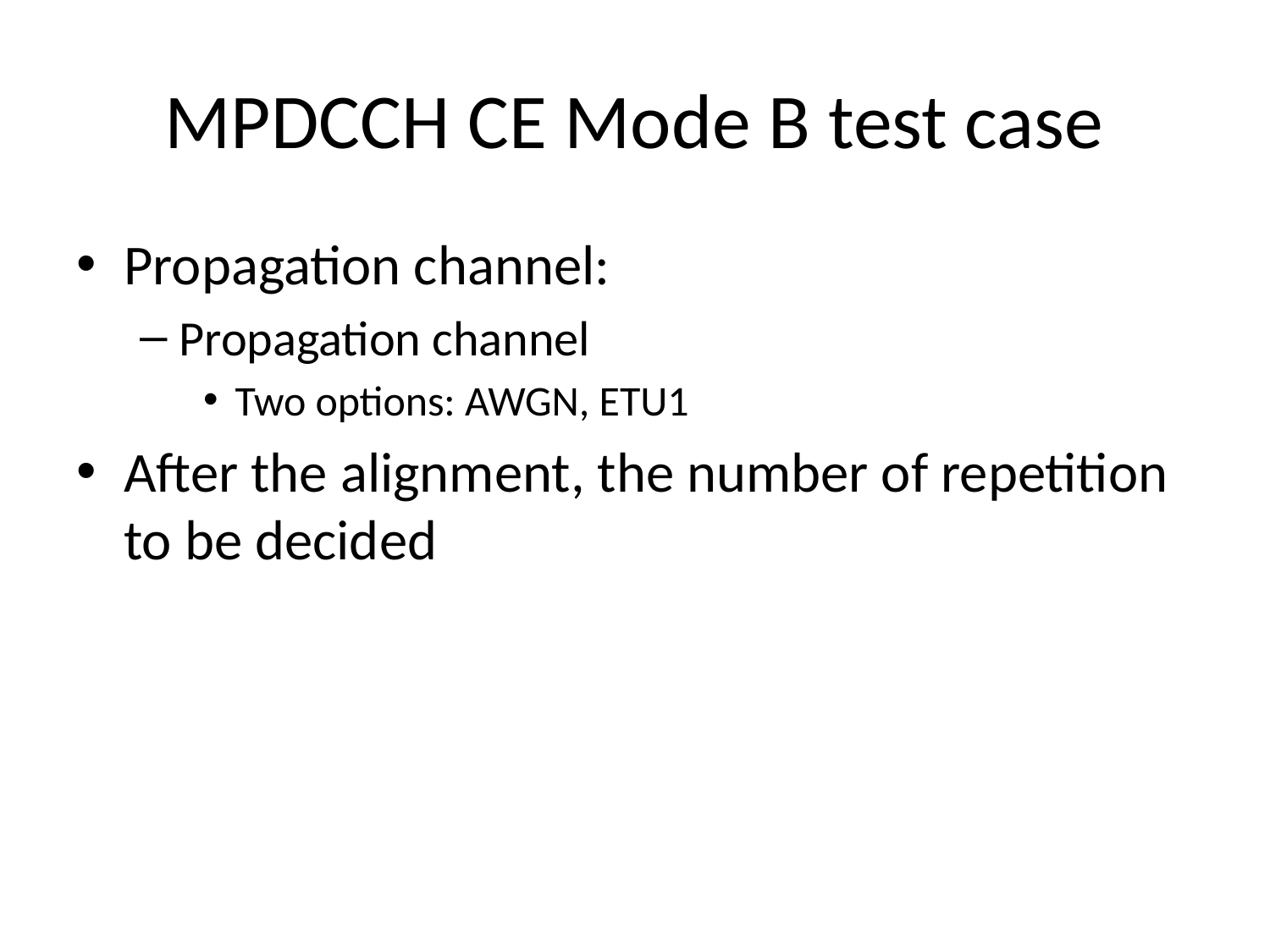

# MPDCCH CE Mode B test case
Propagation channel:
Propagation channel
Two options: AWGN, ETU1
After the alignment, the number of repetition to be decided